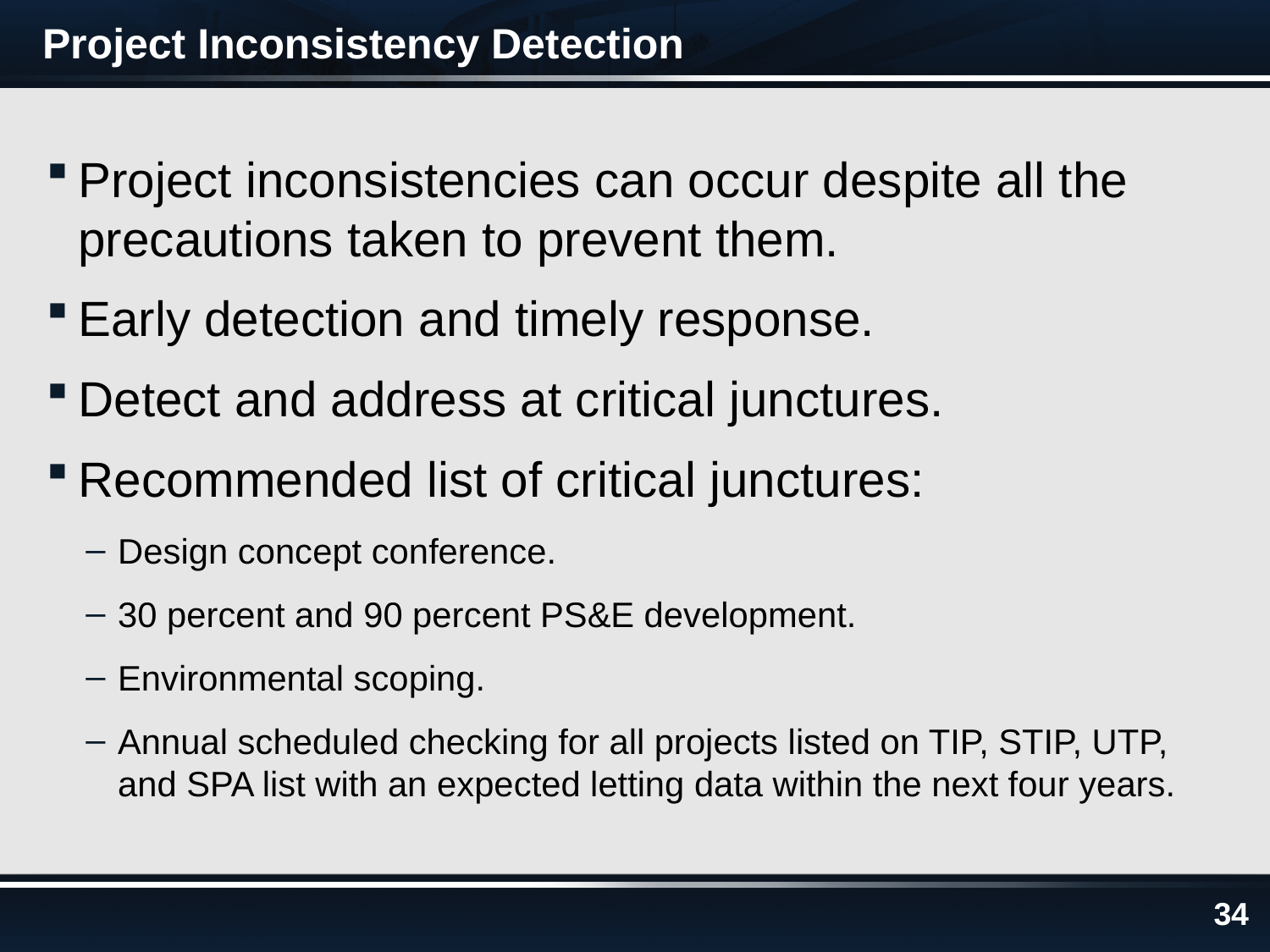

# Project Inconsistency Detection
Project inconsistencies can occur despite all the precautions taken to prevent them.
Early detection and timely response.
Detect and address at critical junctures.
Recommended list of critical junctures:
Design concept conference.
30 percent and 90 percent PS&E development.
Environmental scoping.
Annual scheduled checking for all projects listed on TIP, STIP, UTP, and SPA list with an expected letting data within the next four years.